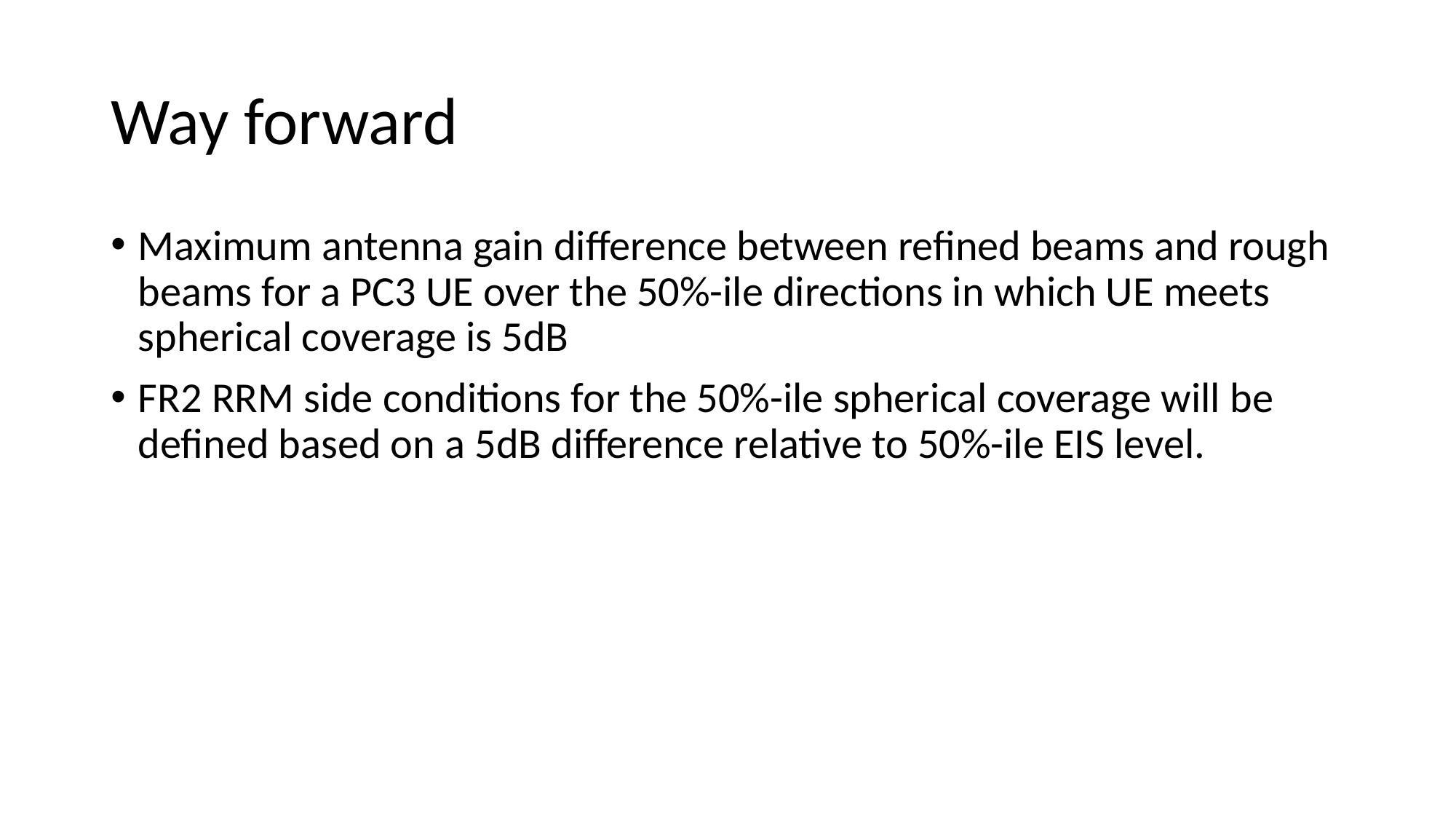

# Way forward
Maximum antenna gain difference between refined beams and rough beams for a PC3 UE over the 50%-ile directions in which UE meets spherical coverage is 5dB
FR2 RRM side conditions for the 50%-ile spherical coverage will be defined based on a 5dB difference relative to 50%-ile EIS level.